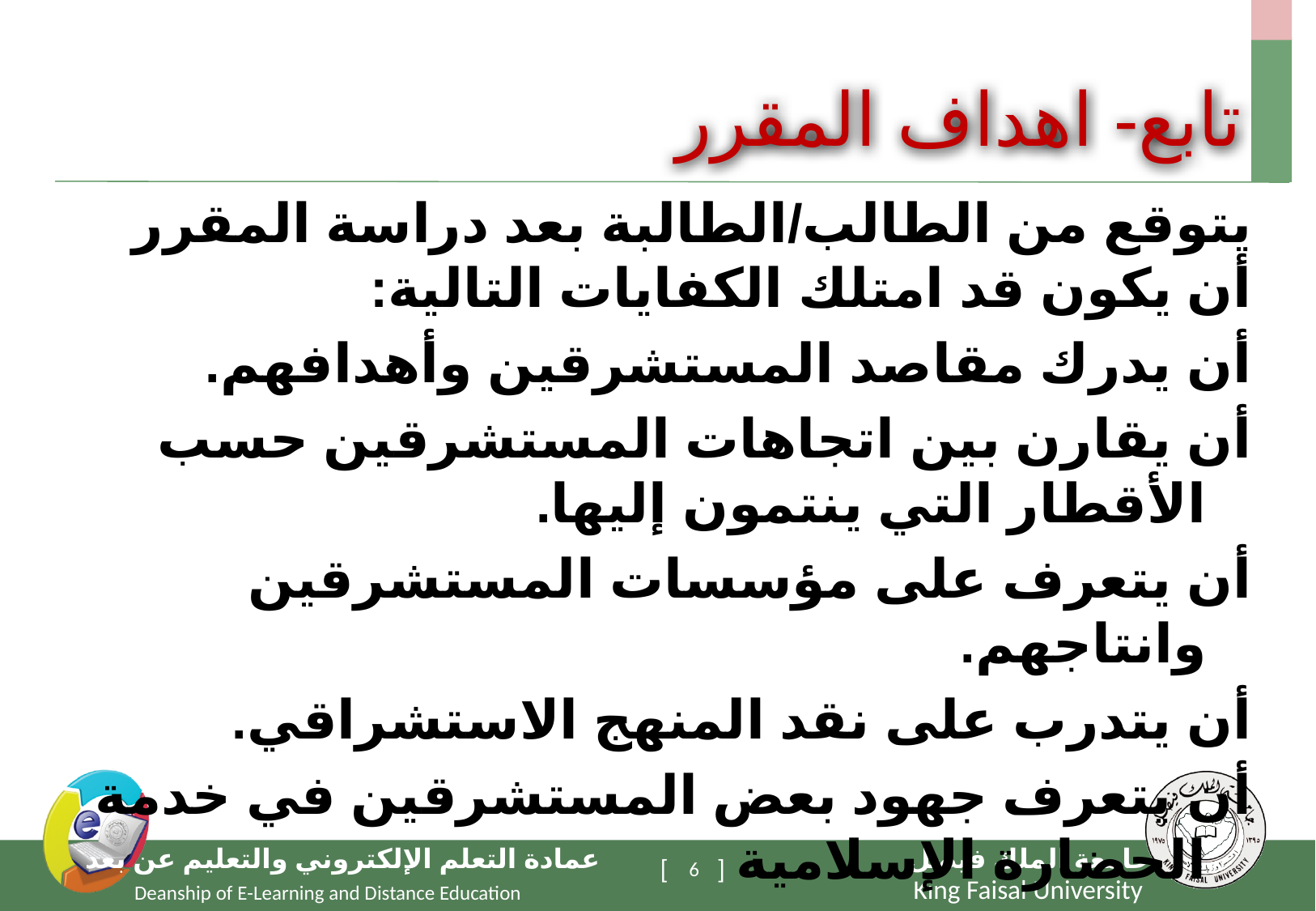

تابع- اهداف المقرر
يتوقع من الطالب/الطالبة بعد دراسة المقرر أن يكون قد امتلك الكفايات التالية:
أن يدرك مقاصد المستشرقين وأهدافهم.
أن يقارن بين اتجاهات المستشرقين حسب الأقطار التي ينتمون إليها.
أن يتعرف على مؤسسات المستشرقين وانتاجهم.
أن يتدرب على نقد المنهج الاستشراقي.
أن يتعرف جهود بعض المستشرقين في خدمة الحضارة الإسلامية

6